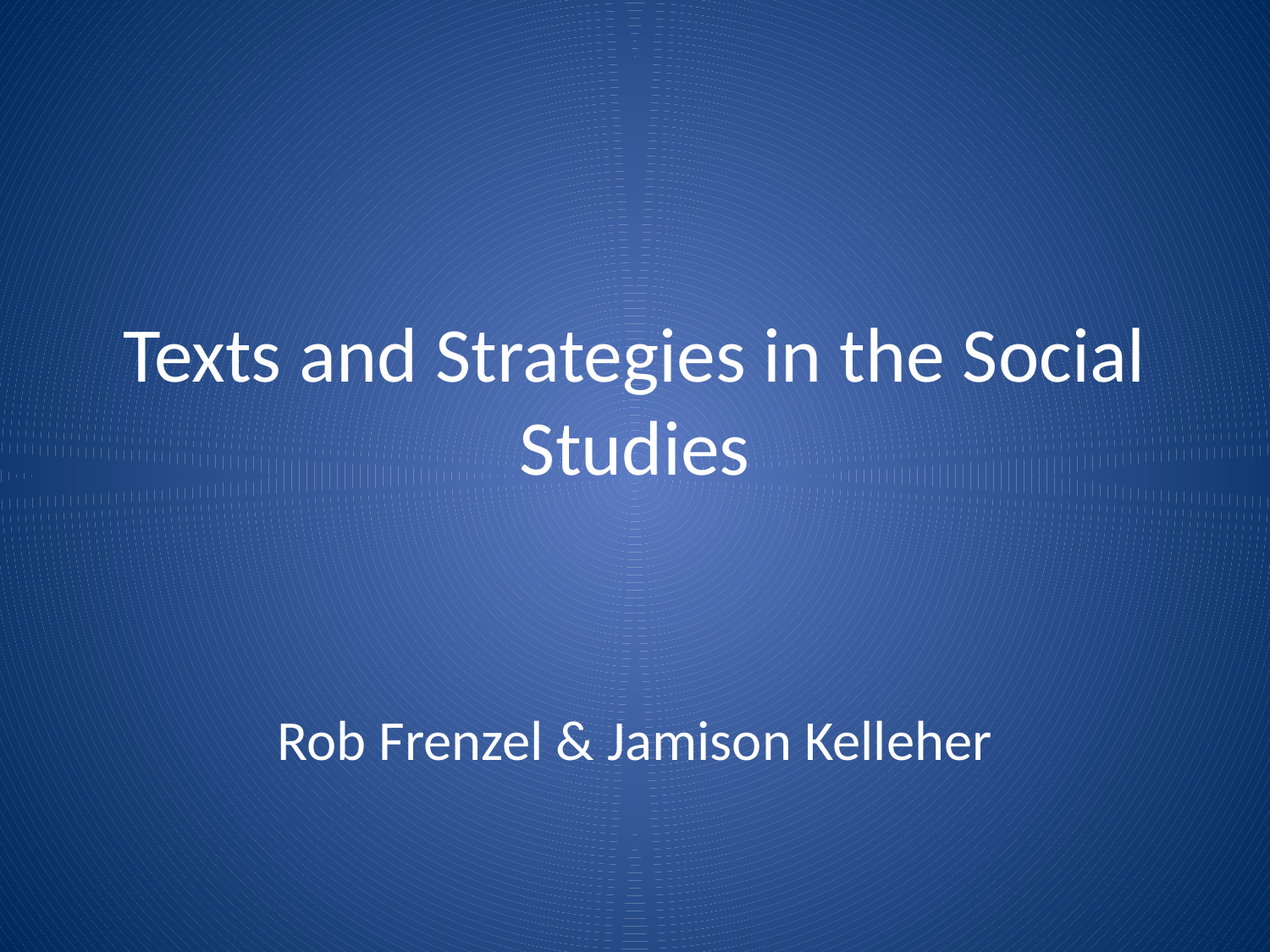

# Texts and Strategies in the Social Studies

Rob Frenzel & Jamison Kelleher